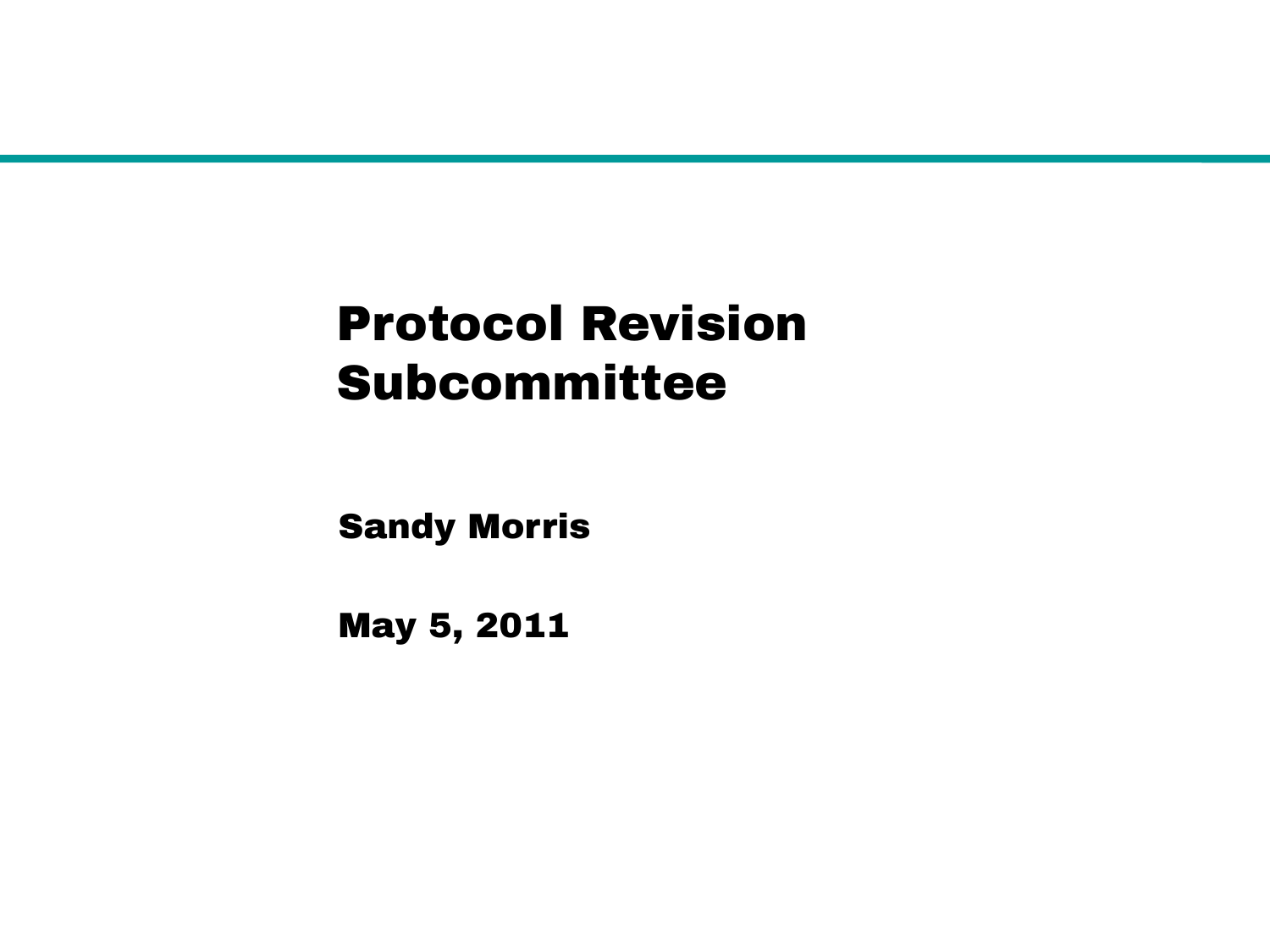

# Protocol Revision Subcommittee
Sandy Morris

May 5, 2011